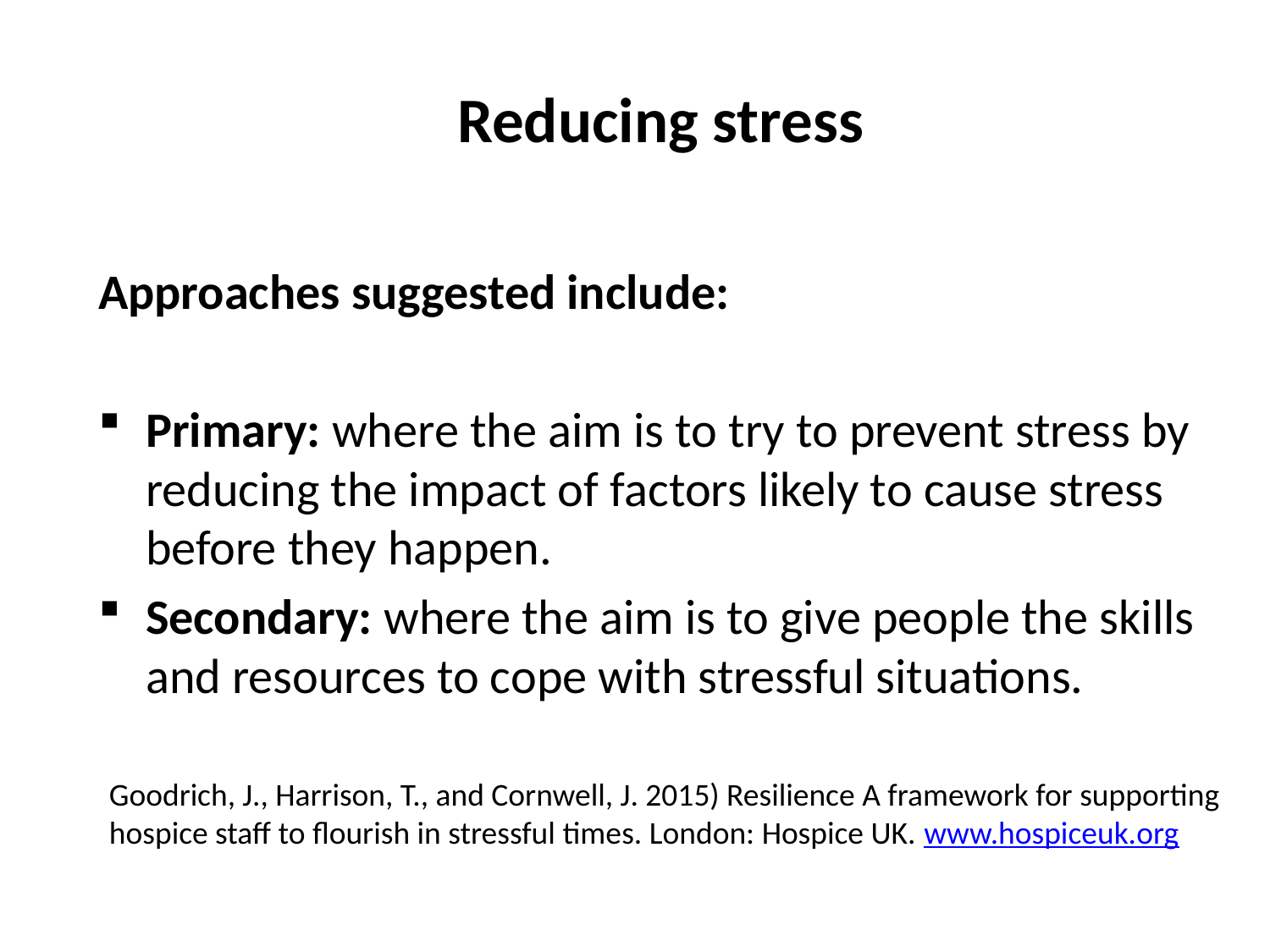

Reducing stress

Approaches suggested include:

Primary: where the aim is to try to prevent stress by reducing the impact of factors likely to cause stress before they happen.
Secondary: where the aim is to give people the skills and resources to cope with stressful situations.
Goodrich, J., Harrison, T., and Cornwell, J. 2015) Resilience A framework for supporting hospice staff to flourish in stressful times. London: Hospice UK. www.hospiceuk.org